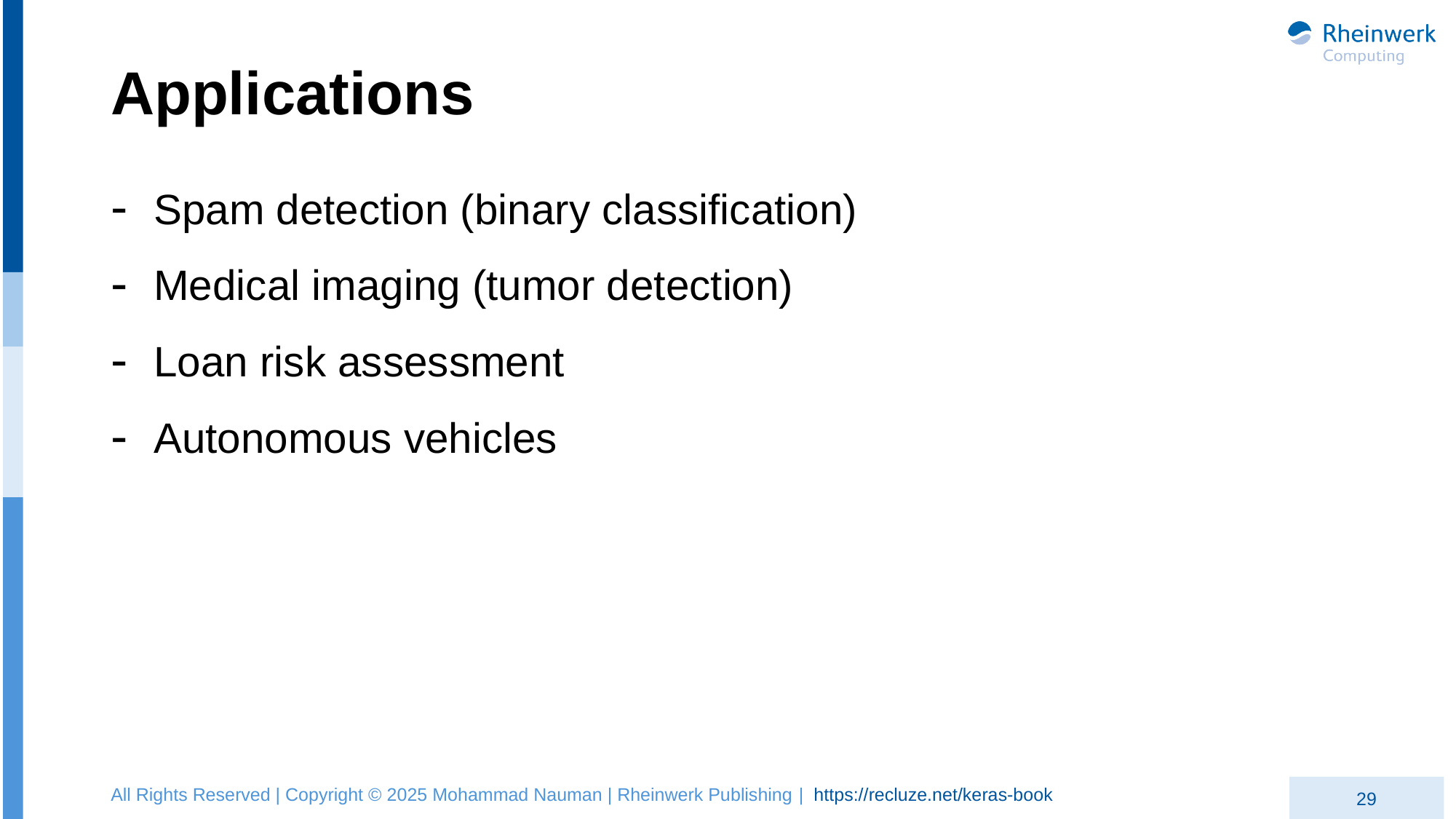

# Applications
Spam detection (binary classification)
Medical imaging (tumor detection)
Loan risk assessment
Autonomous vehicles